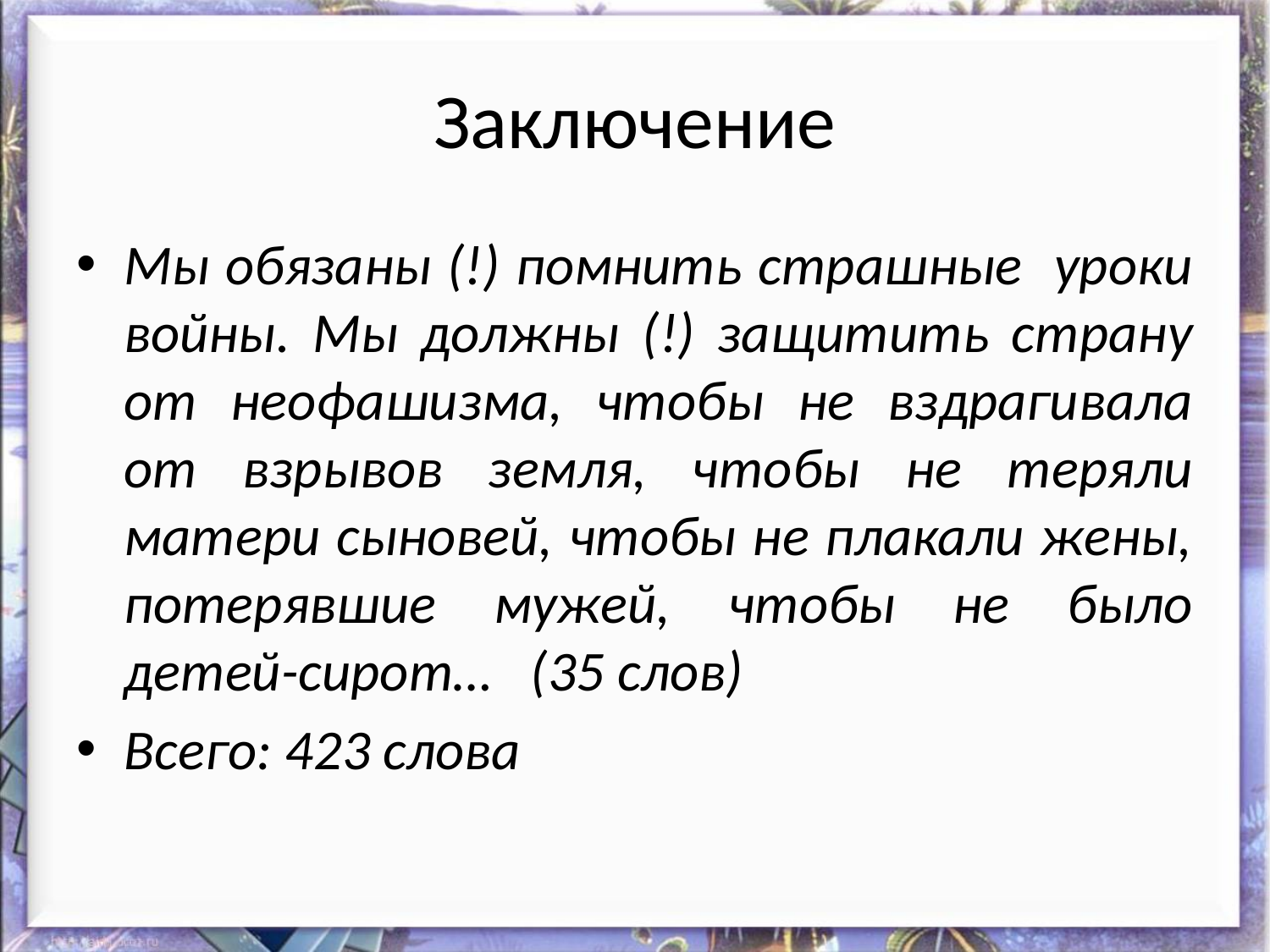

# Заключение
Мы обязаны (!) помнить страшные  уроки войны. Мы должны (!) защитить страну от неофашизма, чтобы не вздрагивала от взрывов земля, чтобы не теряли матери сыновей, чтобы не плакали жены, потерявшие мужей, чтобы не было детей-сирот…   (35 слов)
Всего: 423 слова